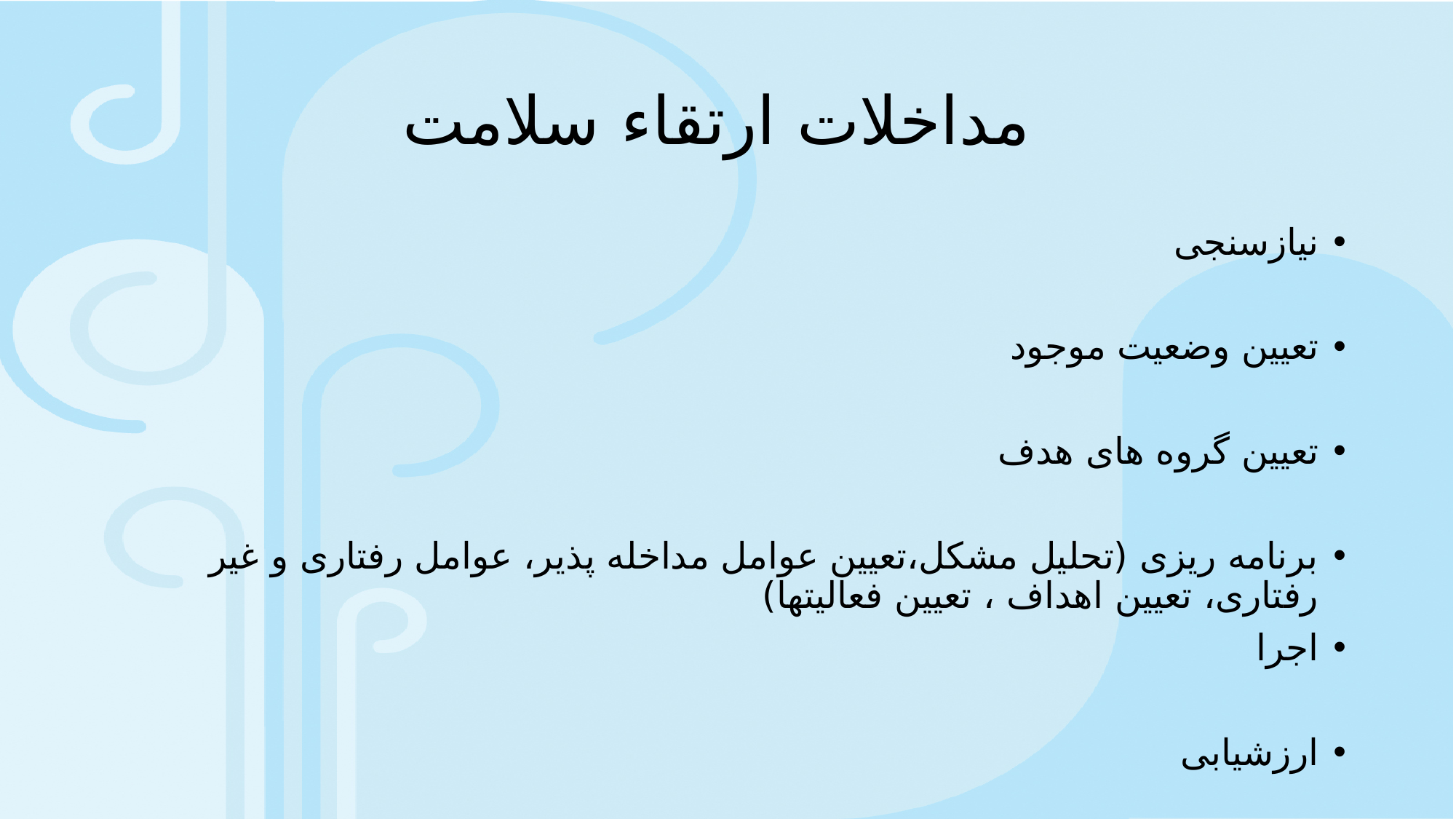

# مداخلات ارتقاء سلامت
نیازسنجی

تعیین وضعیت موجود

تعیین گروه های هدف

برنامه ریزی (تحلیل مشکل،تعیین عوامل مداخله پذیر، عوامل رفتاری و غیر رفتاری، تعیین اهداف ، تعیین فعالیتها)
اجرا

ارزشیابی